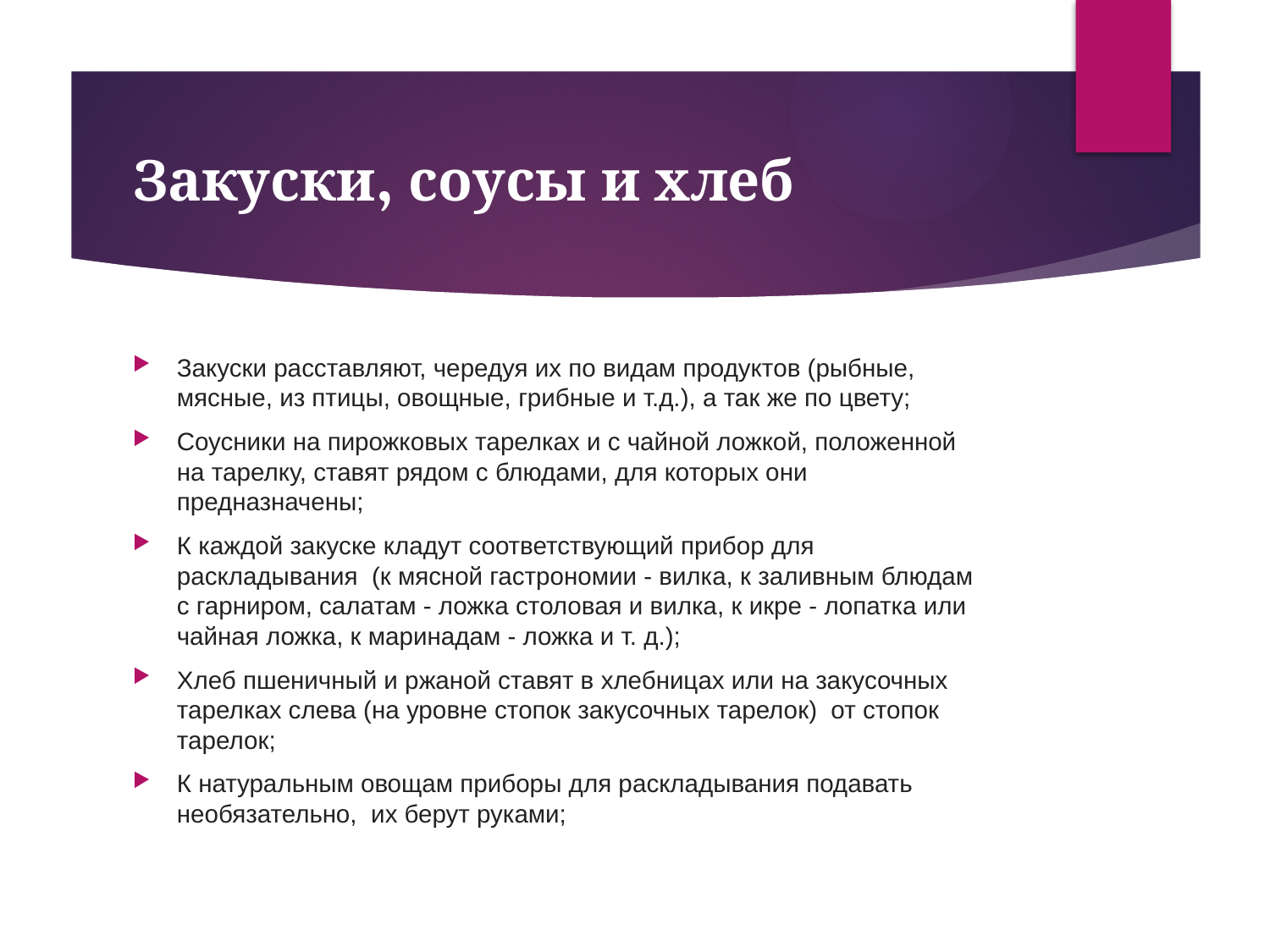

# Закуски, соусы и хлеб
Закуски расставляют, чередуя их по видам продуктов (рыбные, мясные, из птицы, овощные, грибные и т.д.), а так же по цвету;
Соусники на пирожковых тарелках и с чайной ложкой, положенной на тарелку, ставят рядом с блюдами, для которых они предназначены;
К каждой закуске кладут соответствующий прибор для раскладывания  (к мясной гастрономии - вилка, к заливным блюдам с гарниром, салатам - ложка столовая и вилка, к икре - лопатка или чайная ложка, к маринадам - ложка и т. д.);
Хлеб пшеничный и ржаной ставят в хлебницах или на закусочных тарелках слева (на уровне стопок закусочных тарелок)  от стопок тарелок;
К натуральным овощам приборы для раскладывания подавать необязательно,  их берут руками;